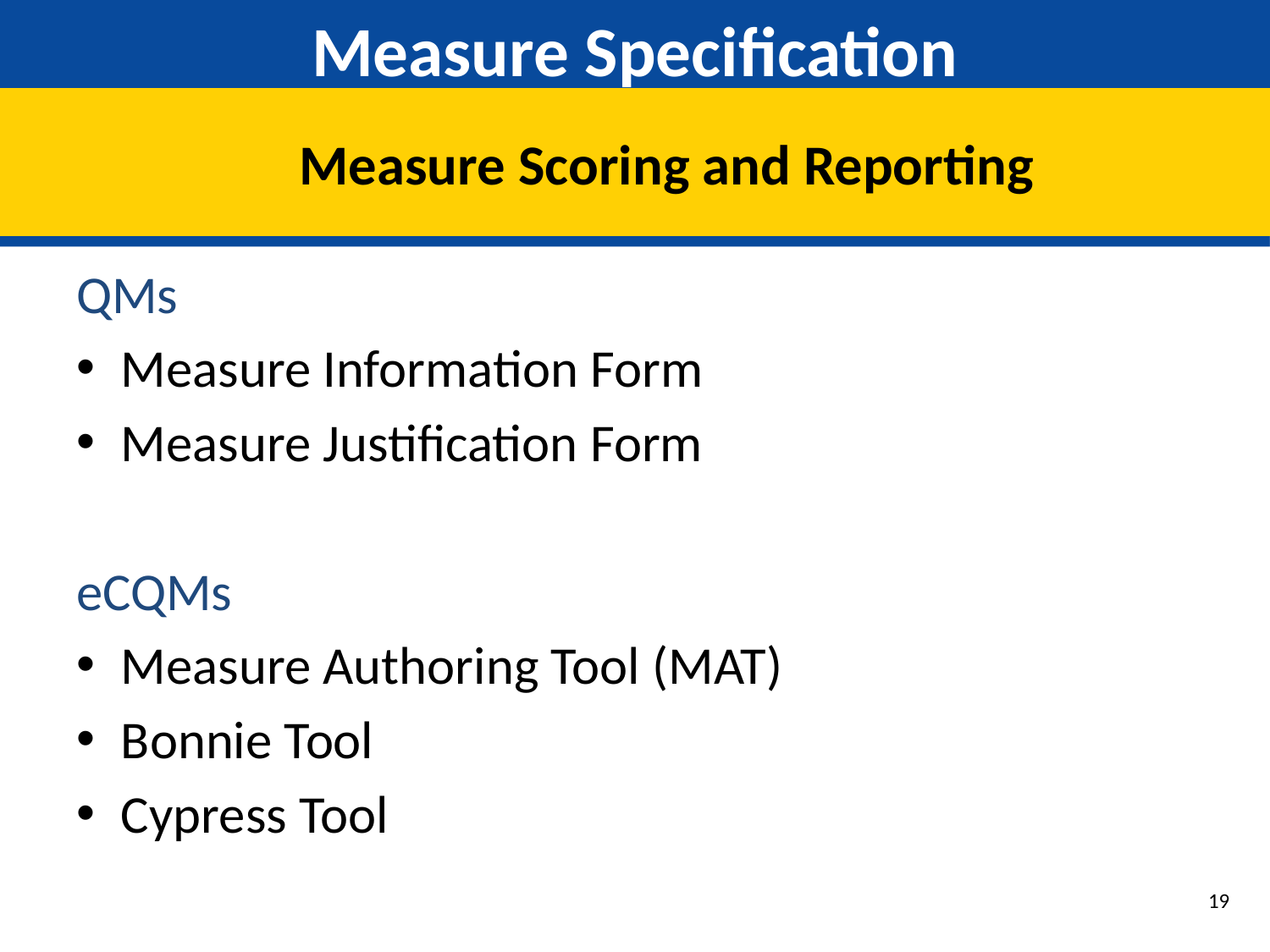

# Measure Specification
Measure Scoring and Reporting
QMs
Measure Information Form
Measure Justification Form

eCQMs
Measure Authoring Tool (MAT)
Bonnie Tool
Cypress Tool